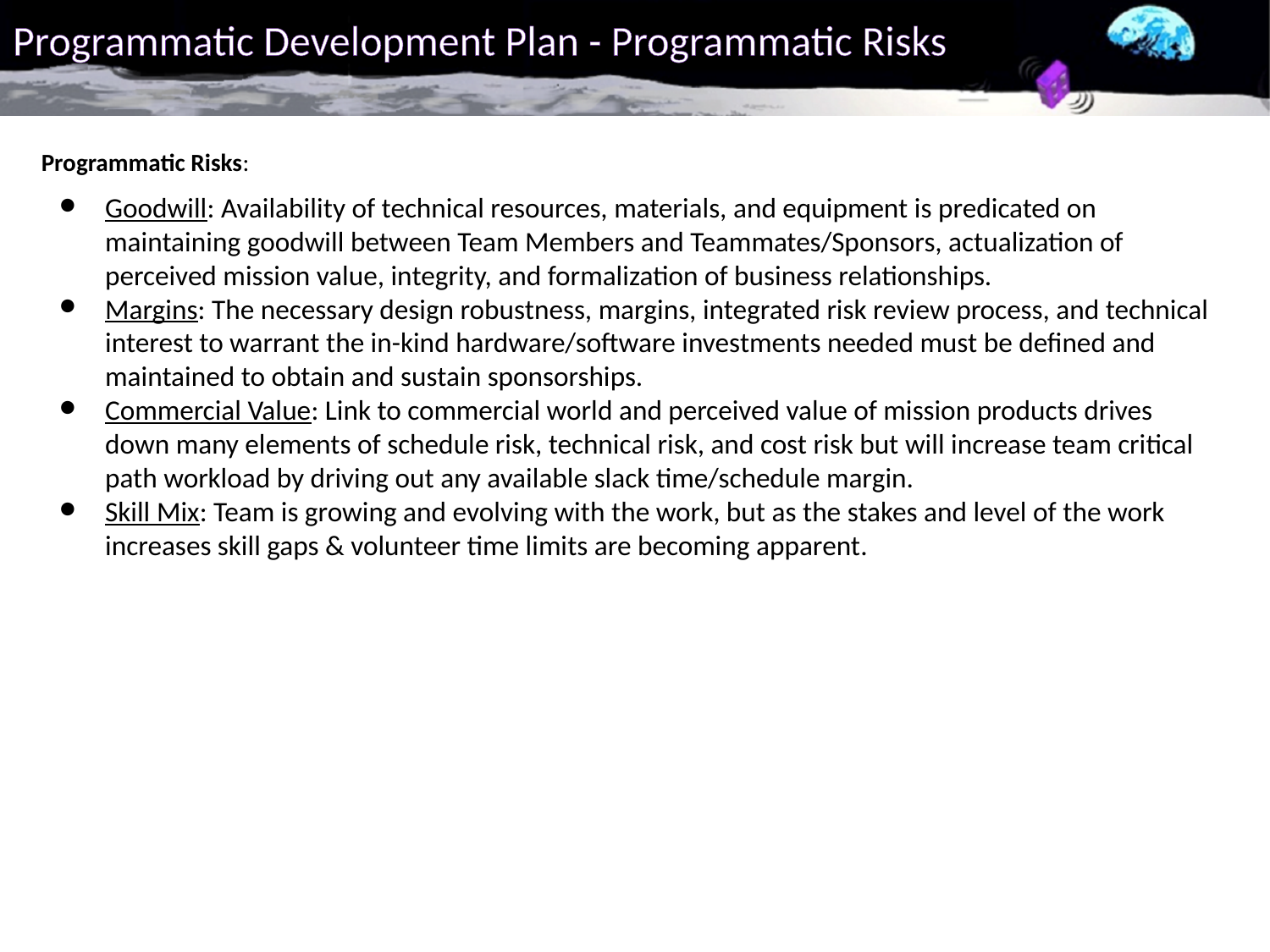

# Programmatic Development Plan - Programmatic Risks
Programmatic Risks:
Goodwill: Availability of technical resources, materials, and equipment is predicated on maintaining goodwill between Team Members and Teammates/Sponsors, actualization of perceived mission value, integrity, and formalization of business relationships.
Margins: The necessary design robustness, margins, integrated risk review process, and technical interest to warrant the in-kind hardware/software investments needed must be defined and maintained to obtain and sustain sponsorships.
Commercial Value: Link to commercial world and perceived value of mission products drives down many elements of schedule risk, technical risk, and cost risk but will increase team critical path workload by driving out any available slack time/schedule margin.
Skill Mix: Team is growing and evolving with the work, but as the stakes and level of the work increases skill gaps & volunteer time limits are becoming apparent.